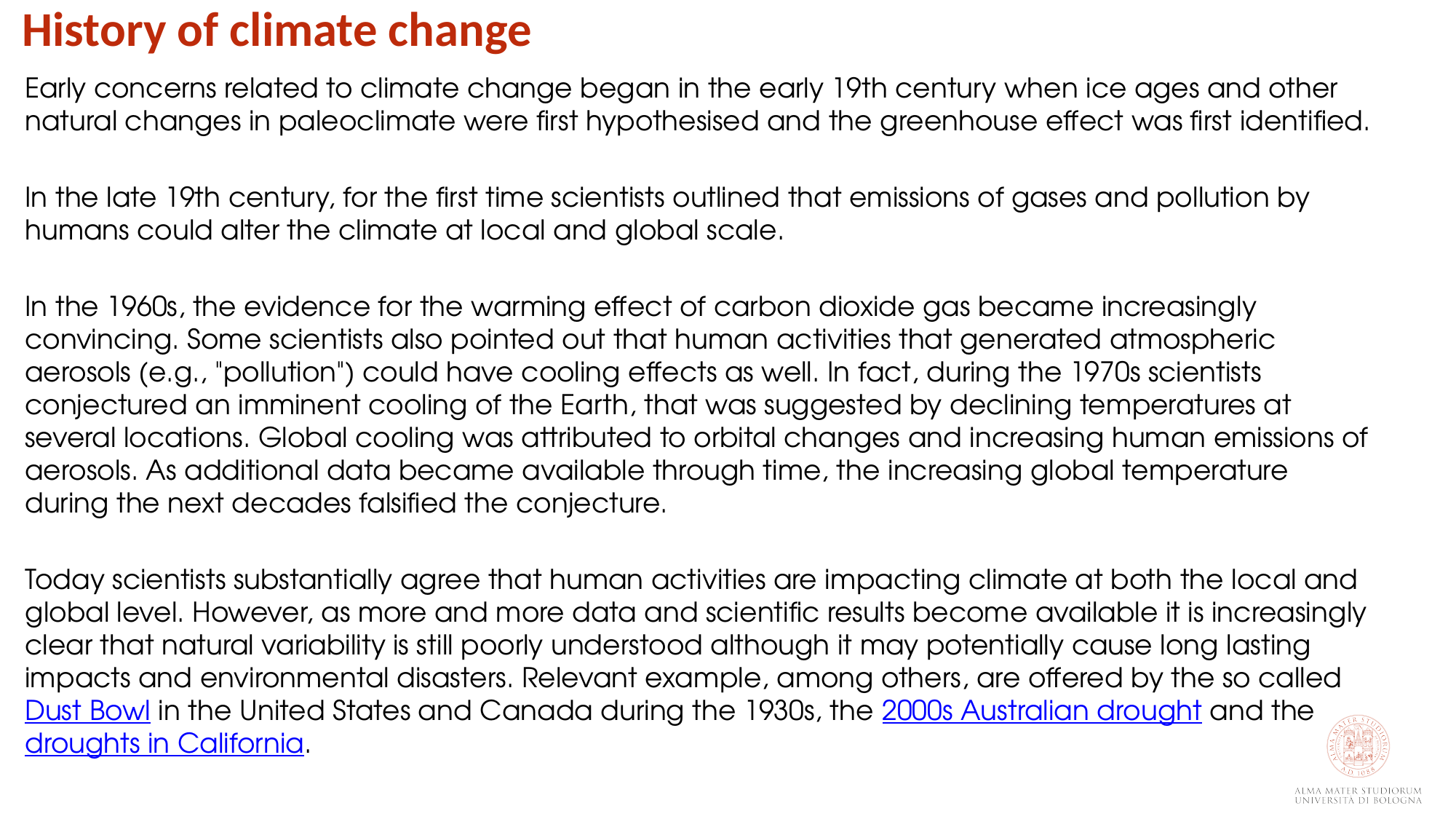

History of climate change
Early concerns related to climate change began in the early 19th century when ice ages and other natural changes in paleoclimate were first hypothesised and the greenhouse effect was first identified.

In the late 19th century, for the first time scientists outlined that emissions of gases and pollution by humans could alter the climate at local and global scale.

In the 1960s, the evidence for the warming effect of carbon dioxide gas became increasingly convincing. Some scientists also pointed out that human activities that generated atmospheric aerosols (e.g., "pollution") could have cooling effects as well. In fact, during the 1970s scientists conjectured an imminent cooling of the Earth, that was suggested by declining temperatures at several locations. Global cooling was attributed to orbital changes and increasing human emissions of aerosols. As additional data became available through time, the increasing global temperature during the next decades falsified the conjecture.

Today scientists substantially agree that human activities are impacting climate at both the local and global level. However, as more and more data and scientific results become available it is increasingly clear that natural variability is still poorly understood although it may potentially cause long lasting impacts and environmental disasters. Relevant example, among others, are offered by the so called Dust Bowl in the United States and Canada during the 1930s, the 2000s Australian drought and the droughts in California.